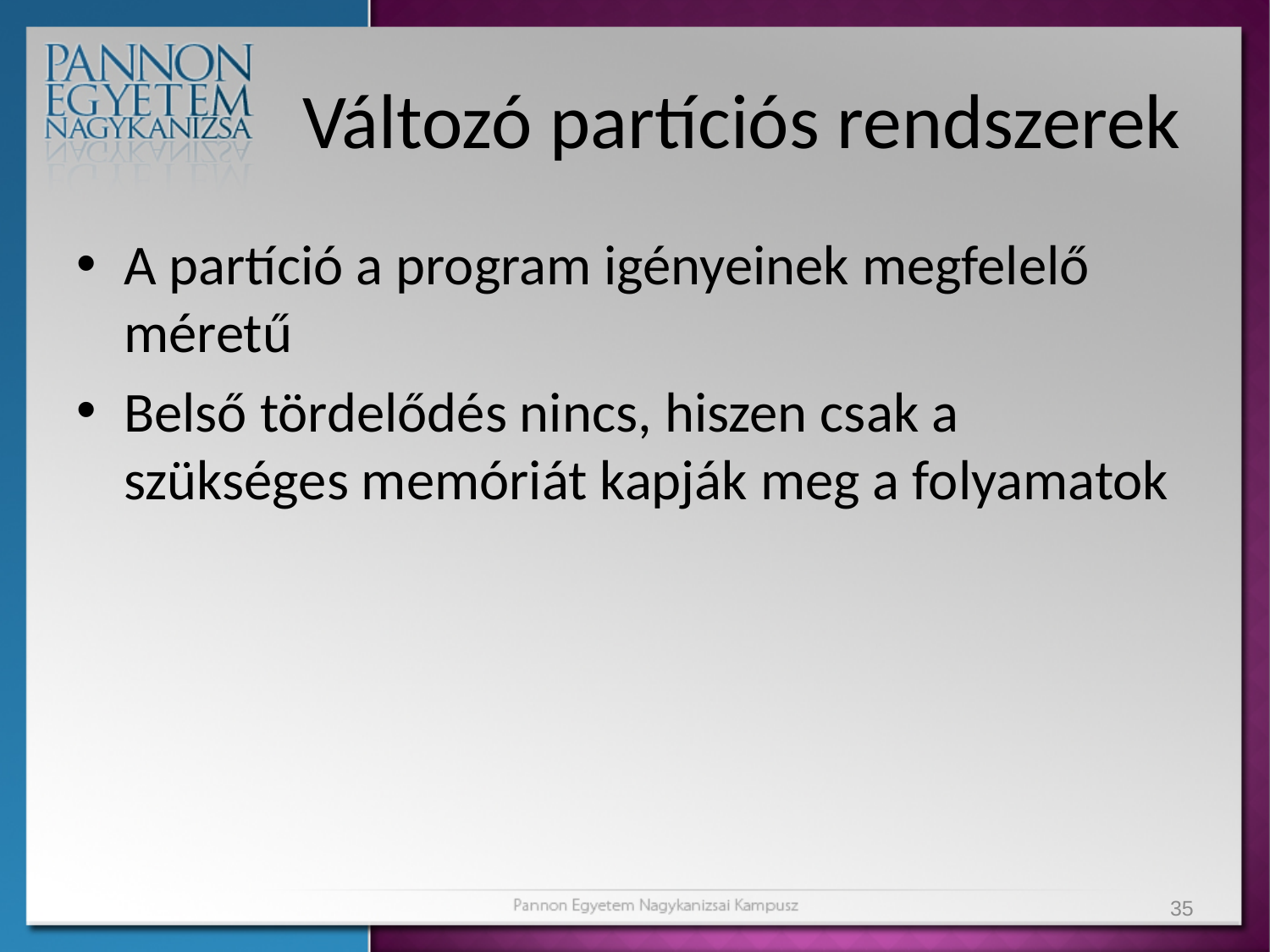

# Változó partíciós rendszerek
A partíció a program igényeinek megfelelő méretű
Belső tördelődés nincs, hiszen csak a szükséges memóriát kapják meg a folyamatok
35